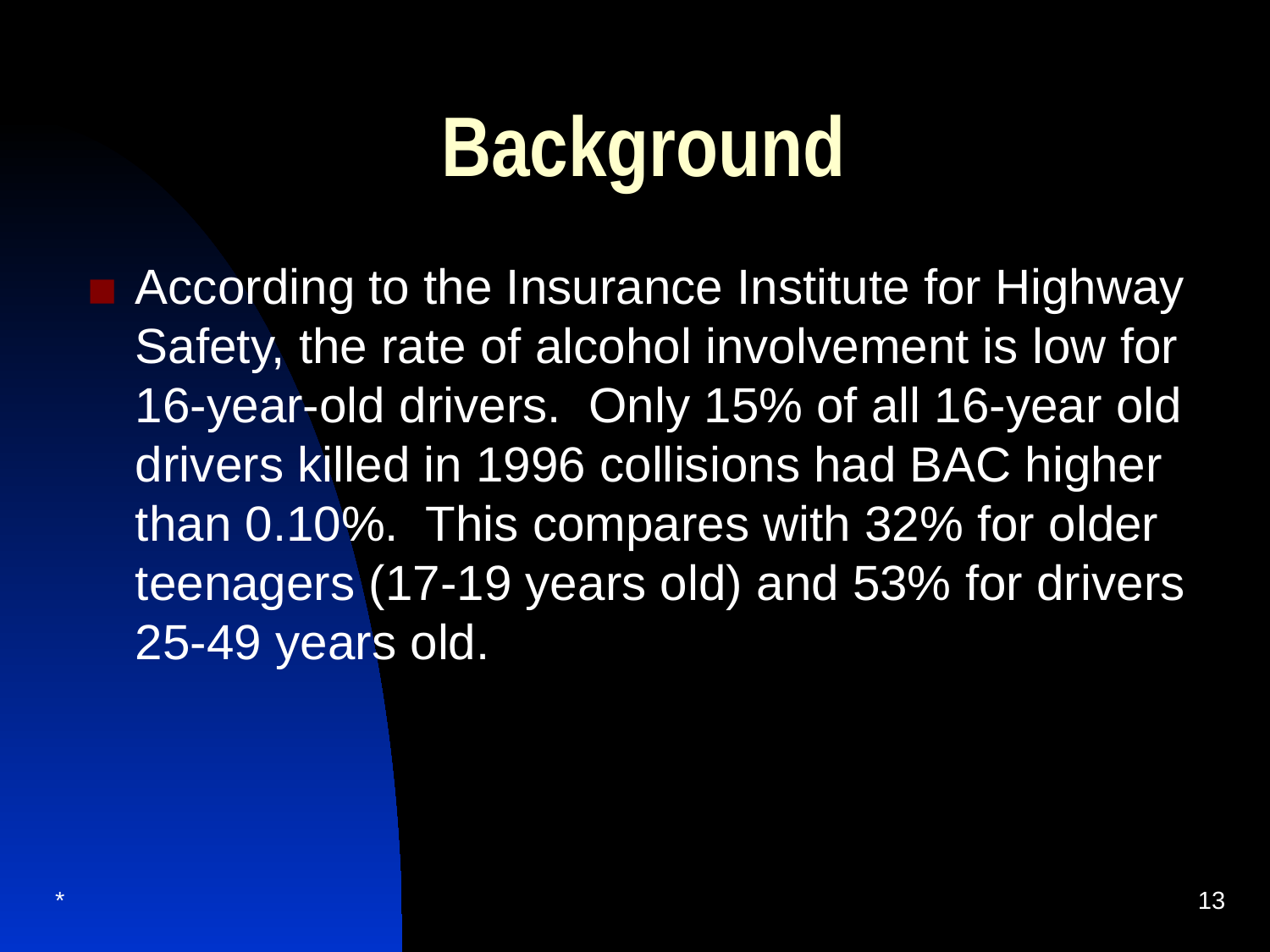

# Background
According to the Insurance Institute for Highway Safety, the rate of alcohol involvement is low for 16-year-old drivers.  Only 15% of all 16-year old drivers killed in 1996 collisions had BAC higher than 0.10%.  This compares with 32% for older teenagers (17-19 years old) and 53% for drivers 25-49 years old.
*
13